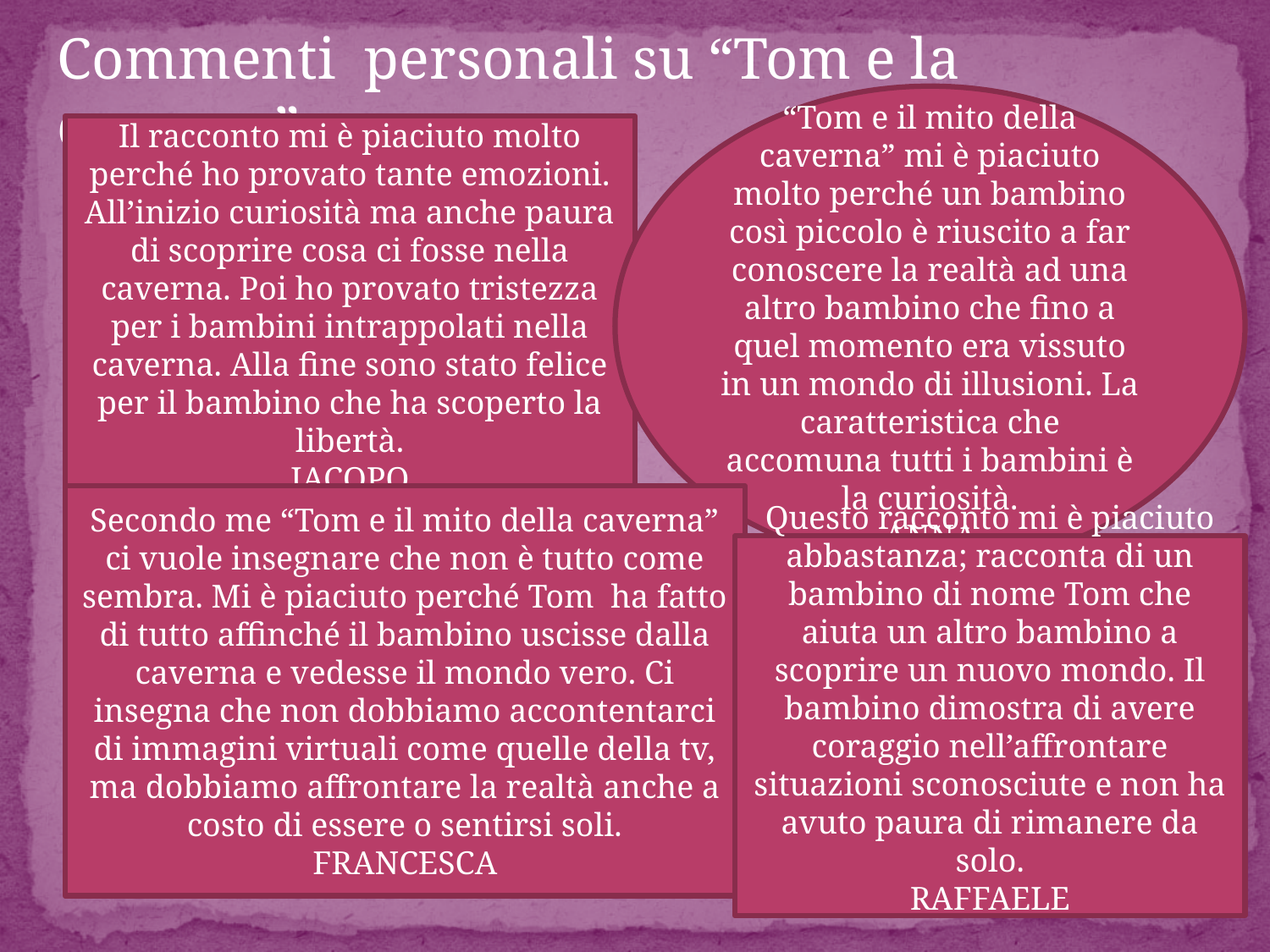

Commenti  personali su “Tom e la caverna”

“Tom e il mito della caverna” mi è piaciuto molto perché un bambino così piccolo è riuscito a far conoscere la realtà ad una altro bambino che fino a quel momento era vissuto in un mondo di illusioni. La caratteristica che accomuna tutti i bambini è la curiosità.
ANNA

Il racconto mi è piaciuto molto perché ho provato tante emozioni. All’inizio curiosità ma anche paura di scoprire cosa ci fosse nella caverna. Poi ho provato tristezza per i bambini intrappolati nella caverna. Alla fine sono stato felice per il bambino che ha scoperto la libertà.
JACOPO
Secondo me “Tom e il mito della caverna” ci vuole insegnare che non è tutto come sembra. Mi è piaciuto perché Tom  ha fatto di tutto affinché il bambino uscisse dalla caverna e vedesse il mondo vero. Ci insegna che non dobbiamo accontentarci di immagini virtuali come quelle della tv, ma dobbiamo affrontare la realtà anche a costo di essere o sentirsi soli.
FRANCESCA
Questo racconto mi è piaciuto abbastanza; racconta di un bambino di nome Tom che aiuta un altro bambino a scoprire un nuovo mondo. Il bambino dimostra di avere coraggio nell’affrontare situazioni sconosciute e non ha avuto paura di rimanere da solo.
RAFFAELE